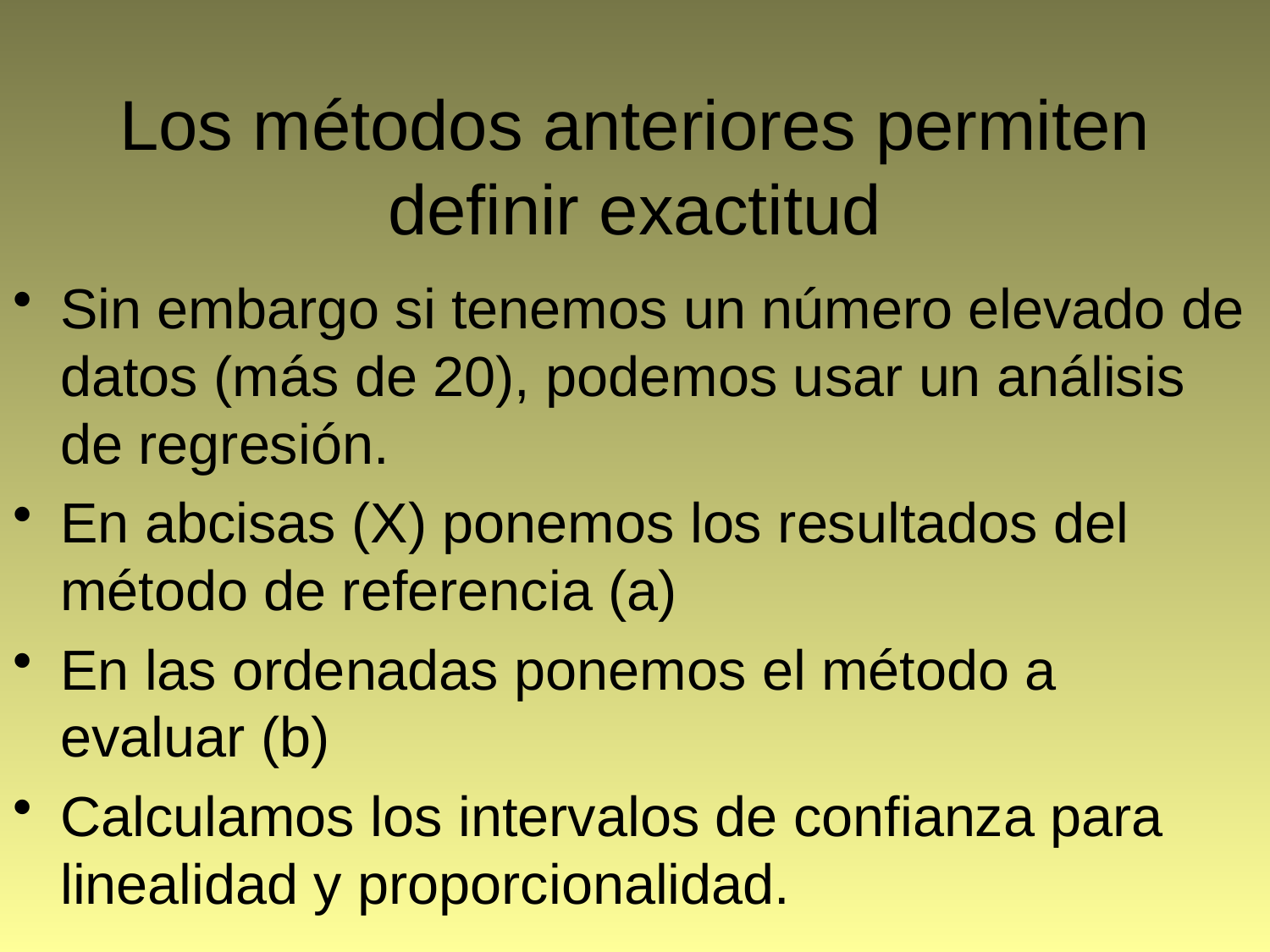

# Los métodos anteriores permiten definir exactitud
Sin embargo si tenemos un número elevado de datos (más de 20), podemos usar un análisis de regresión.
En abcisas (X) ponemos los resultados del método de referencia (a)
En las ordenadas ponemos el método a evaluar (b)
Calculamos los intervalos de confianza para linealidad y proporcionalidad.